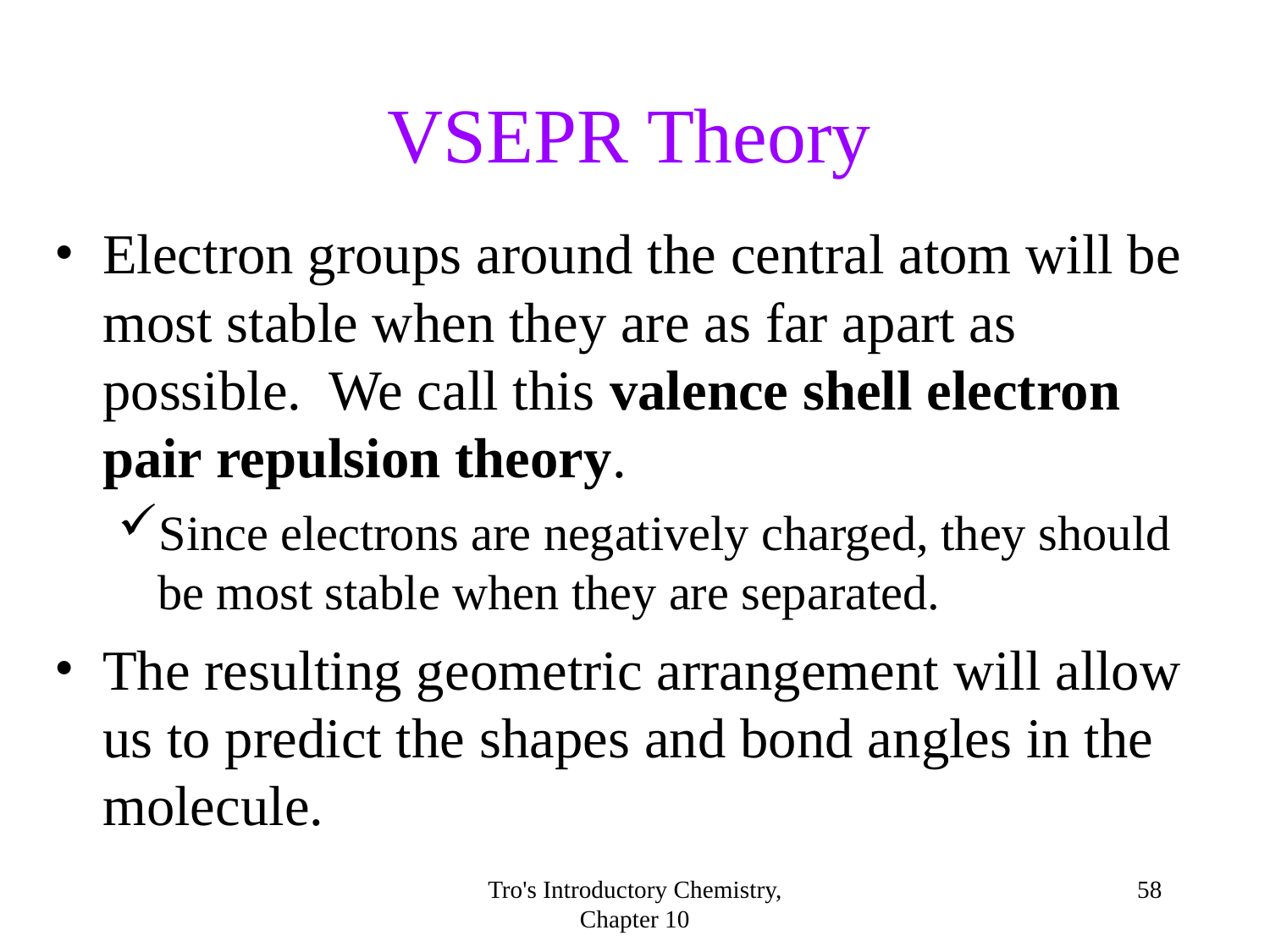

VSEPR Theory
Electron groups around the central atom will be most stable when they are as far apart as possible.  We call this valence shell electron pair repulsion theory.
Since electrons are negatively charged, they should be most stable when they are separated.
The resulting geometric arrangement will allow us to predict the shapes and bond angles in the molecule.
Tro's Introductory Chemistry, Chapter 10
58